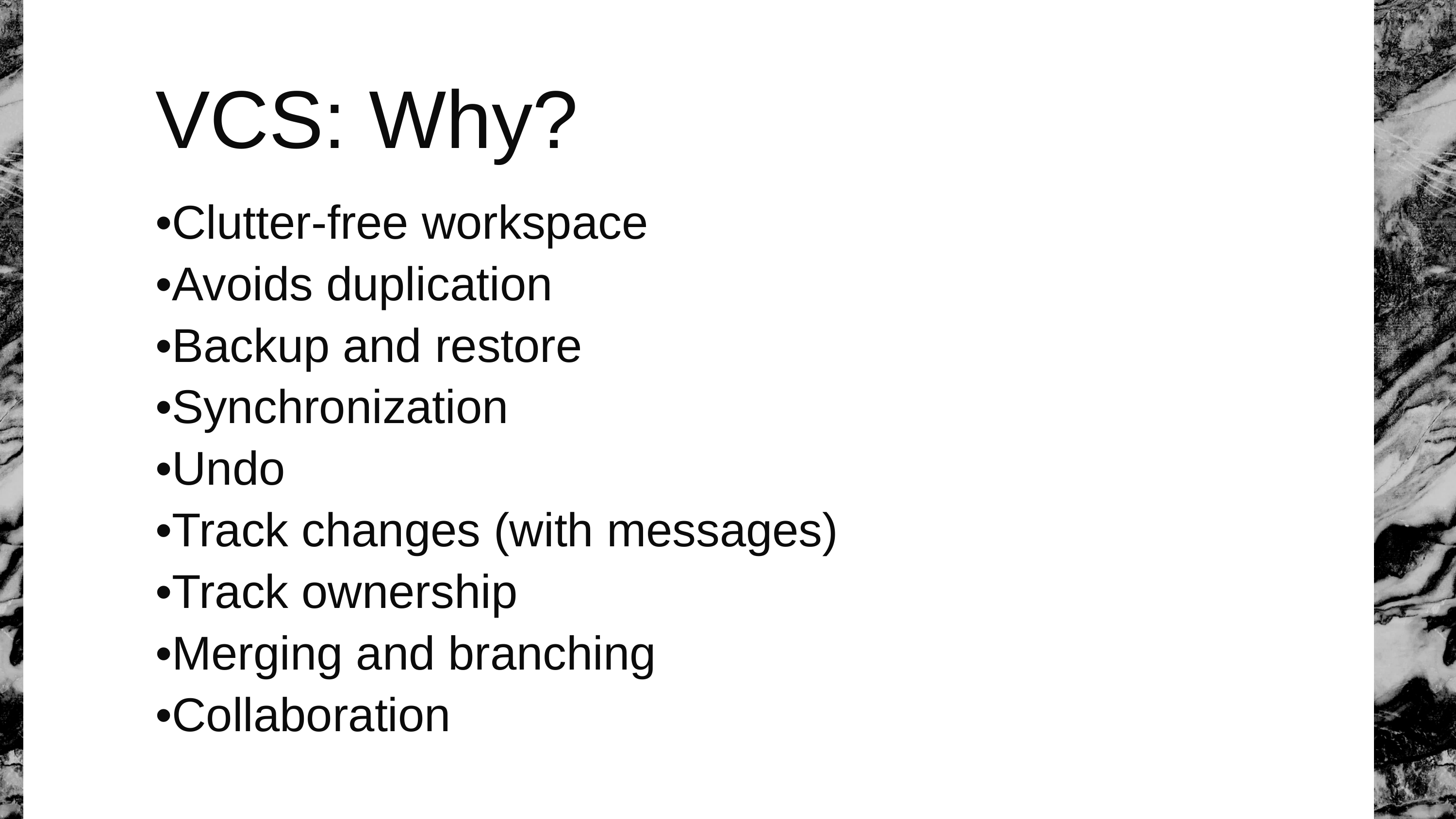

VCS: Why?
•Clutter-free workspace
•Avoids duplication
•Backup and restore
•Synchronization
•Undo
•Track changes (with messages)
•Track ownership
•Merging and branching
•Collaboration